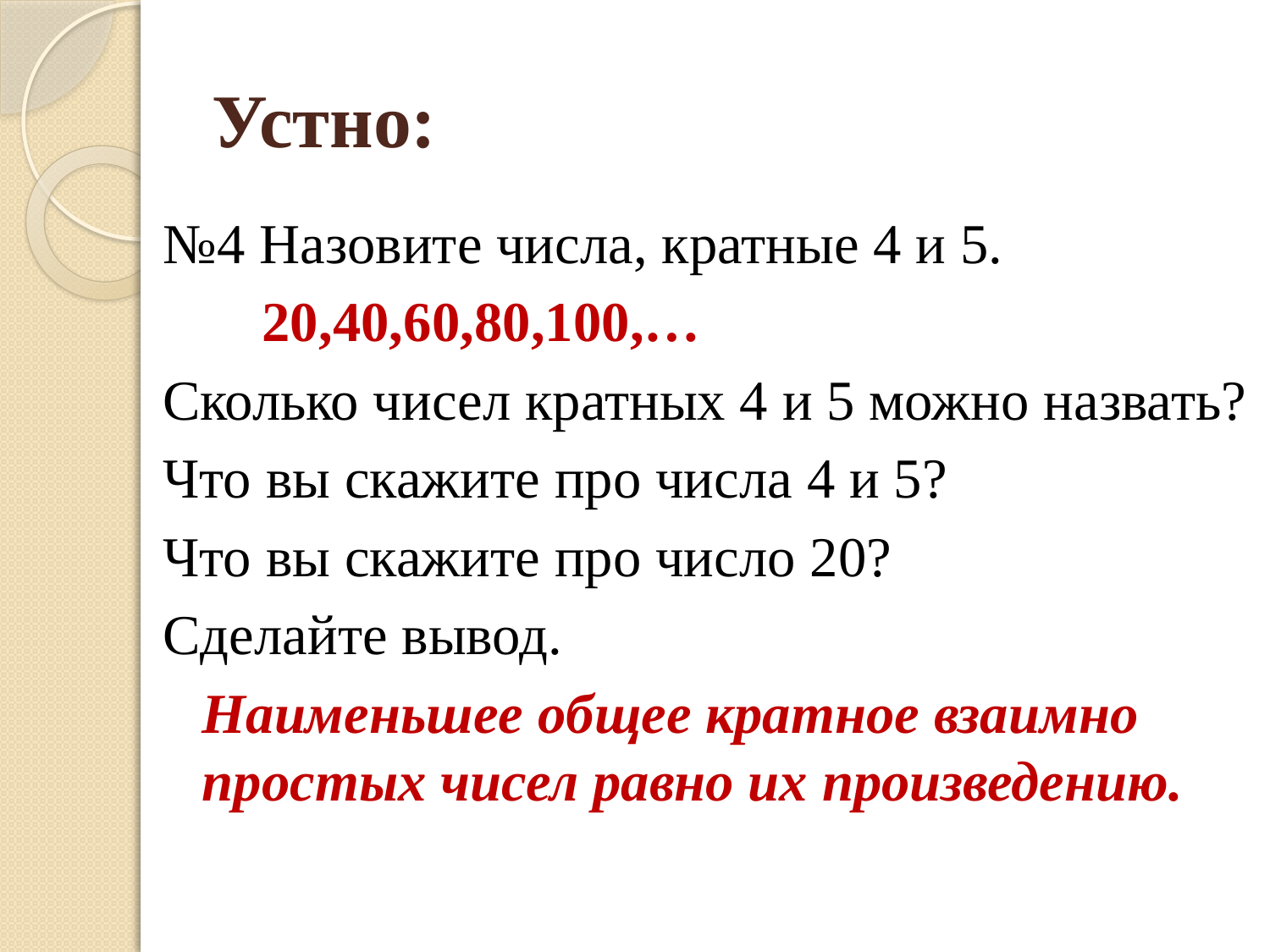

# Устно:
№4 Назовите числа, кратные 4 и 5.
       20,40,60,80,100,…
Сколько чисел кратных 4 и 5 можно назвать?
Что вы скажите про числа 4 и 5?
Что вы скажите про число 20?
Сделайте вывод.
	Наименьшее общее кратное взаимно простых чисел равно их произведению.